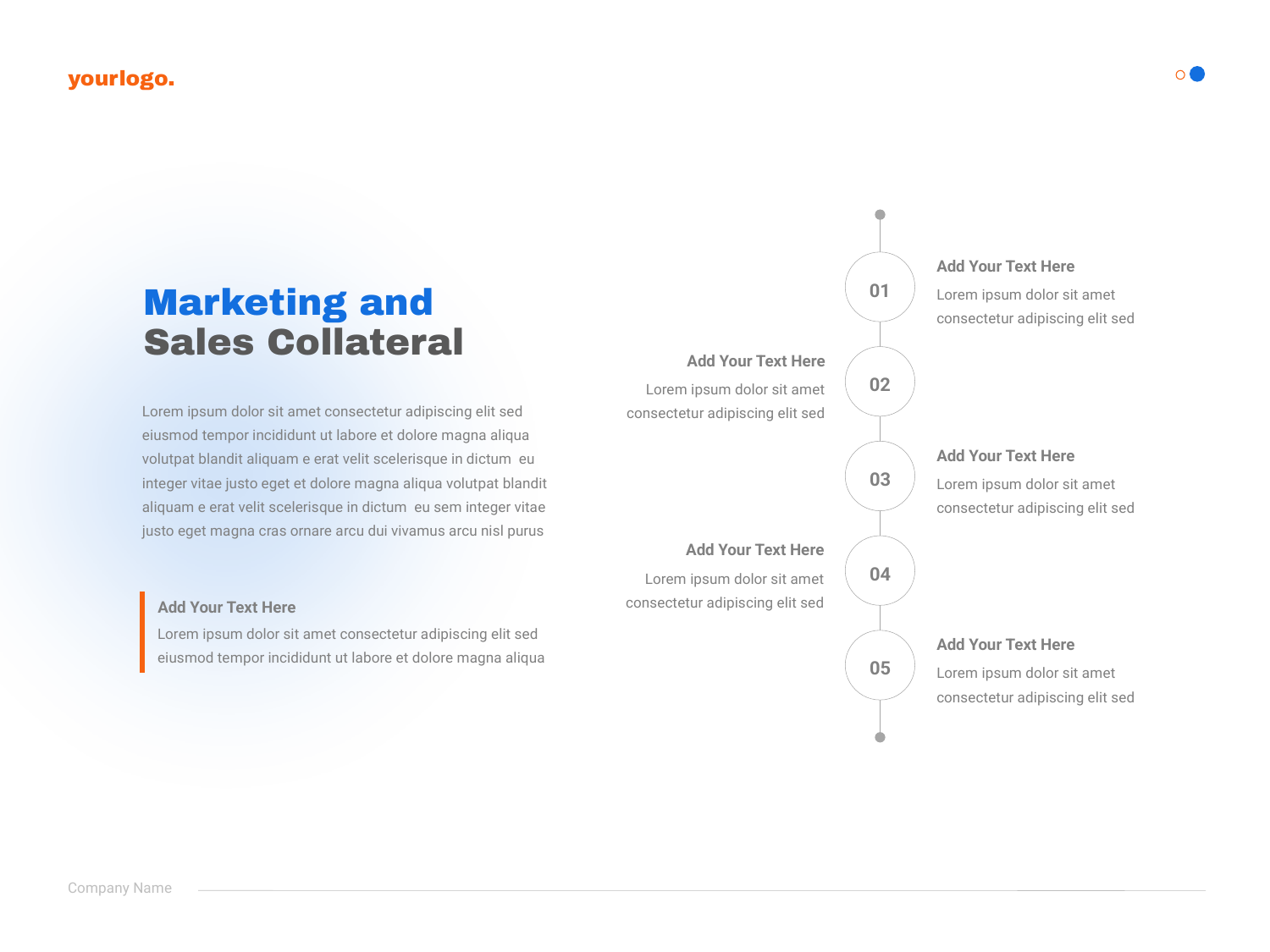

Add Your Text Here
Lorem ipsum dolor sit amet consectetur adipiscing elit sed

01
# Marketing and Sales Collateral
Add Your Text Here
Lorem ipsum dolor sit amet consectetur adipiscing elit sed

02
Lorem ipsum dolor sit amet consectetur adipiscing elit sed eiusmod tempor incididunt ut labore et dolore magna aliqua volutpat blandit aliquam e erat velit scelerisque in dictum  eu  integer vitae justo eget et dolore magna aliqua volutpat blandit aliquam e erat velit scelerisque in dictum  eu sem integer vitae justo eget magna cras ornare arcu dui vivamus arcu nisl purus
Add Your Text Here
Lorem ipsum dolor sit amet consectetur adipiscing elit sed

03
Add Your Text Here
Lorem ipsum dolor sit amet consectetur adipiscing elit sed

04
Add Your Text Here
Lorem ipsum dolor sit amet consectetur adipiscing elit sed eiusmod tempor incididunt ut labore et dolore magna aliqua
Add Your Text Here
Lorem ipsum dolor sit amet consectetur adipiscing elit sed

05